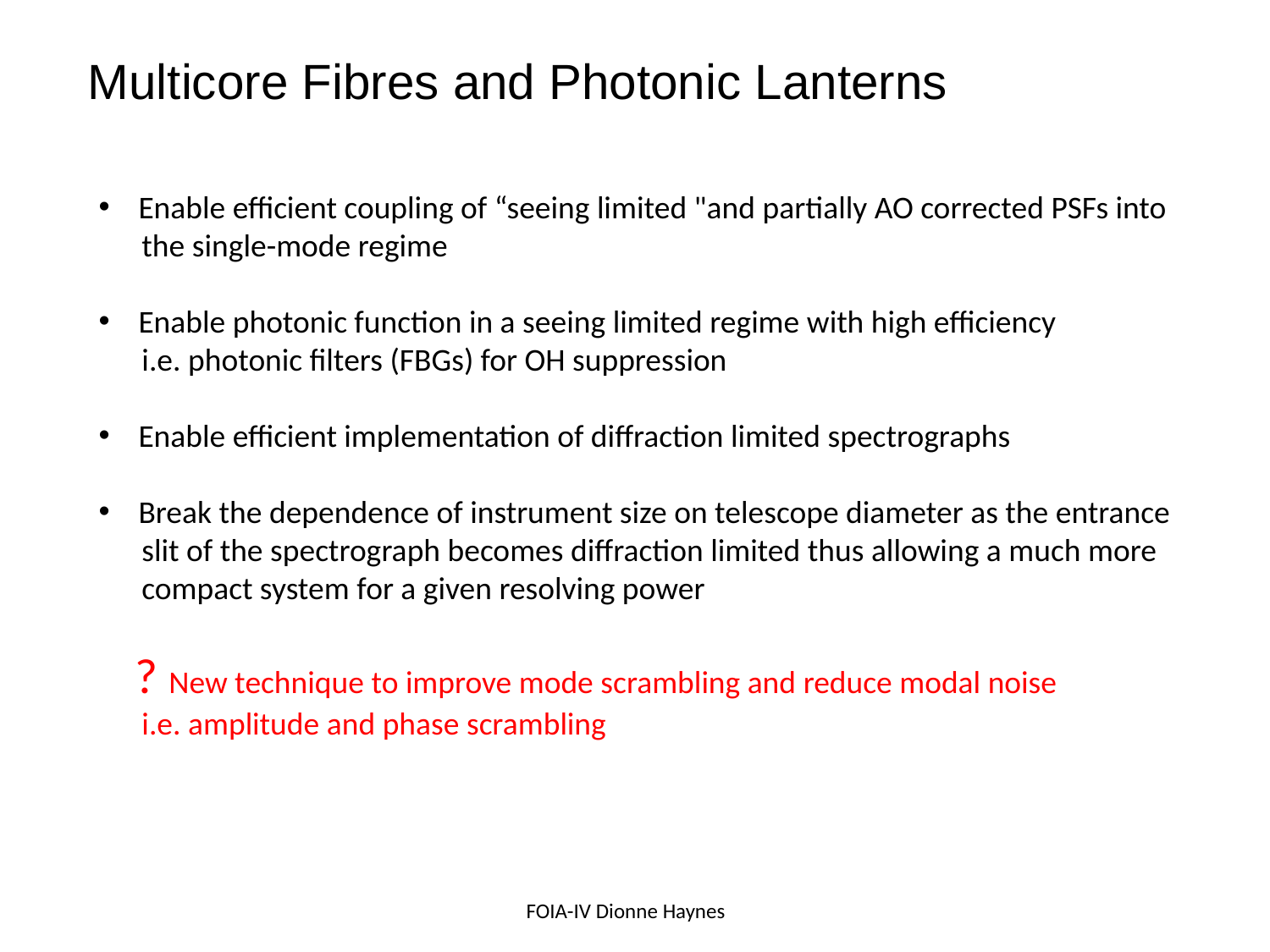

Multicore Fibres and Photonic Lanterns
Enable efficient coupling of “seeing limited "and partially AO corrected PSFs into
      the single-mode regime

Enable photonic function in a seeing limited regime with high efficiency
      i.e. photonic filters (FBGs) for OH suppression

Enable efficient implementation of diffraction limited spectrographs

Break the dependence of instrument size on telescope diameter as the entrance
      slit of the spectrograph becomes diffraction limited thus allowing a much more
      compact system for a given resolving power

     ? New technique to improve mode scrambling and reduce modal noise
      i.e. amplitude and phase scrambling

FOIA-IV Dionne Haynes